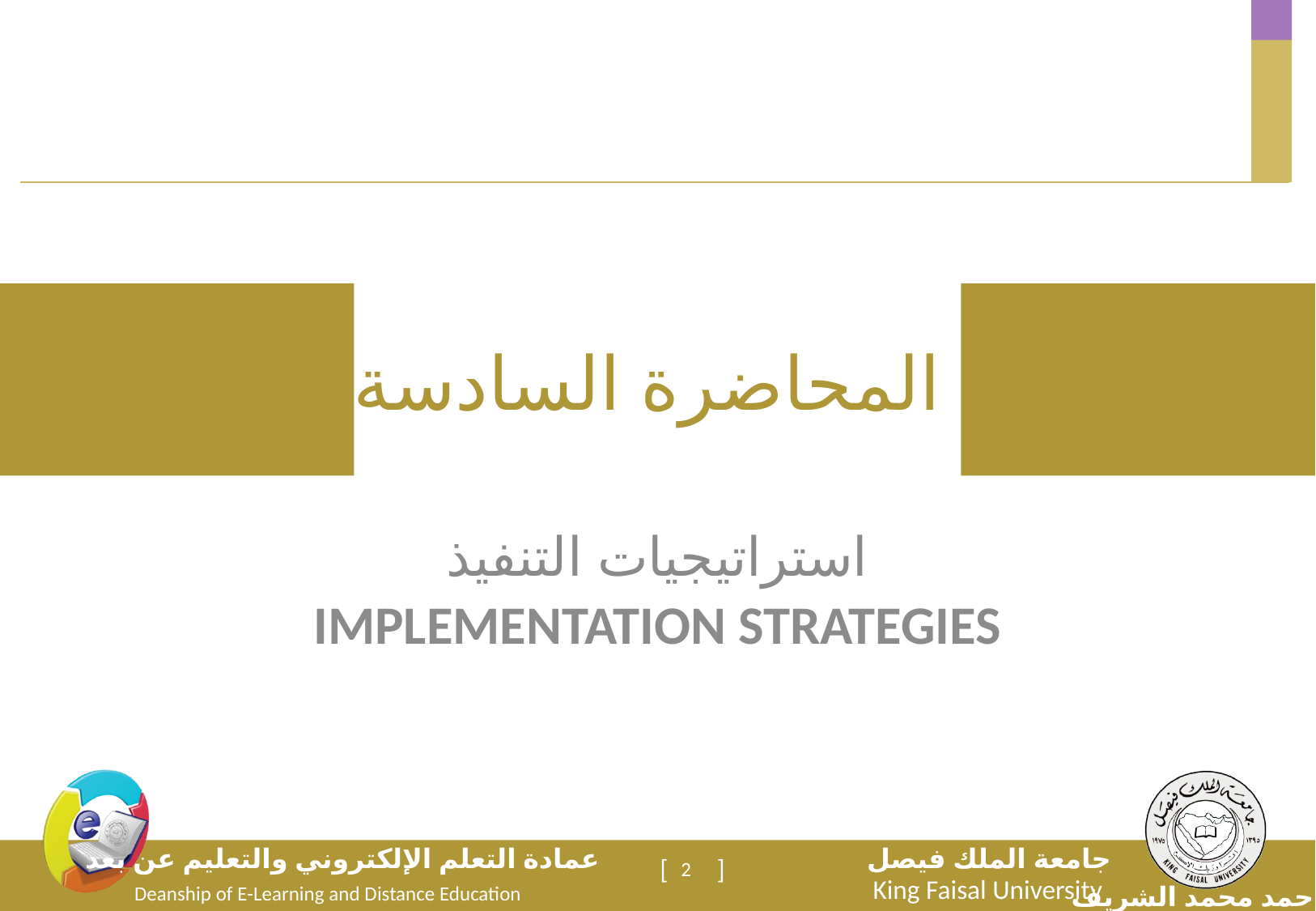

# المحاضرة السادسة
استراتيجيات التنفيذ
IMPLEMENTATION STRATEGIES
2